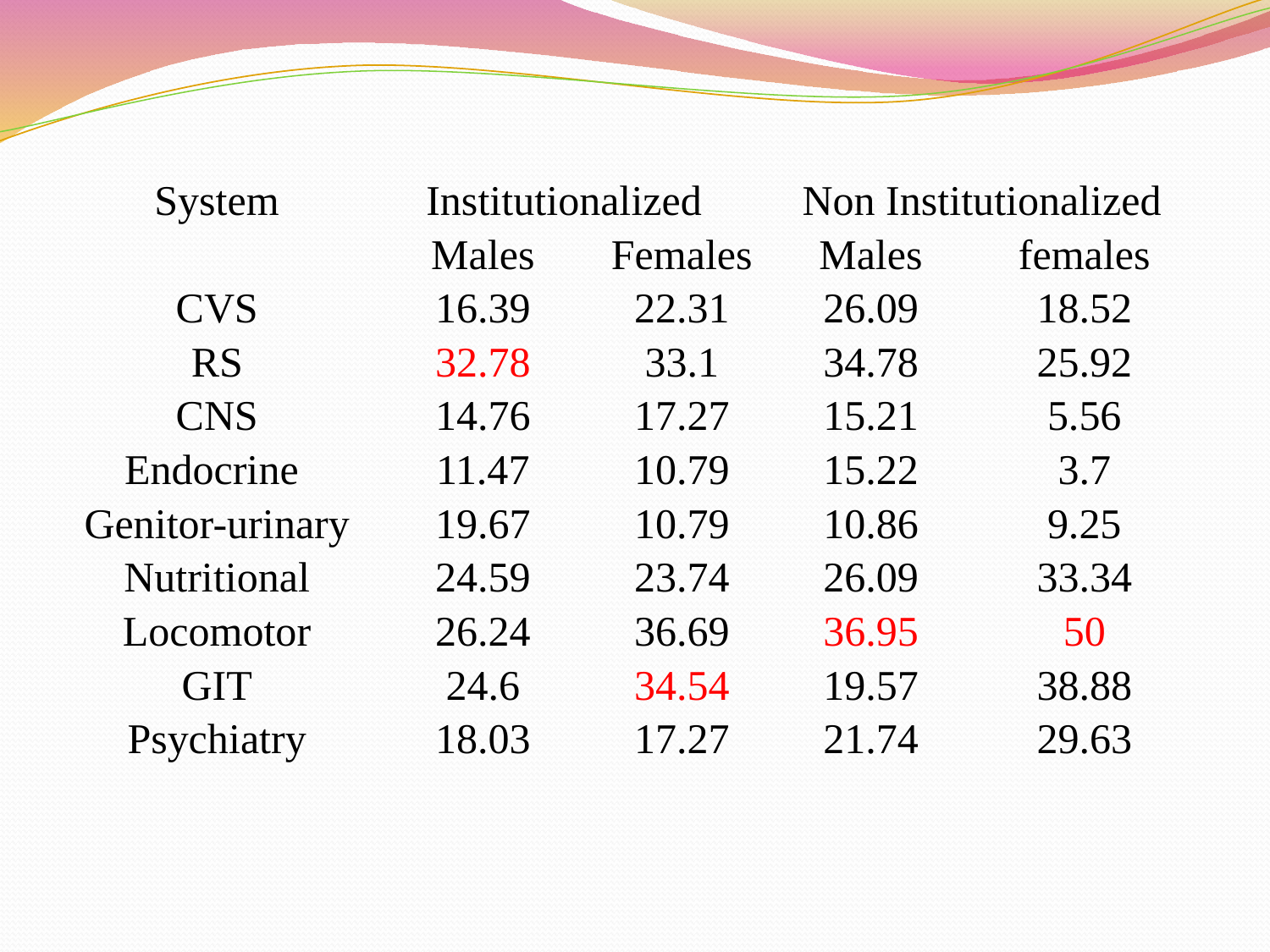

| System | Institutionalized |  | Non Institutionalized |  |
| --- | --- | --- | --- | --- |
|  | Males | Females | Males | females |
| CVS | 16.39 | 22.31 | 26.09 | 18.52 |
| RS | 32.78 | 33.1 | 34.78 | 25.92 |
| CNS | 14.76 | 17.27 | 15.21 | 5.56 |
| Endocrine | 11.47 | 10.79 | 15.22 | 3.7 |
| Genitor-urinary | 19.67 | 10.79 | 10.86 | 9.25 |
| Nutritional | 24.59 | 23.74 | 26.09 | 33.34 |
| Locomotor | 26.24 | 36.69 | 36.95 | 50 |
| GIT | 24.6 | 34.54 | 19.57 | 38.88 |
| Psychiatry | 18.03 | 17.27 | 21.74 | 29.63 |